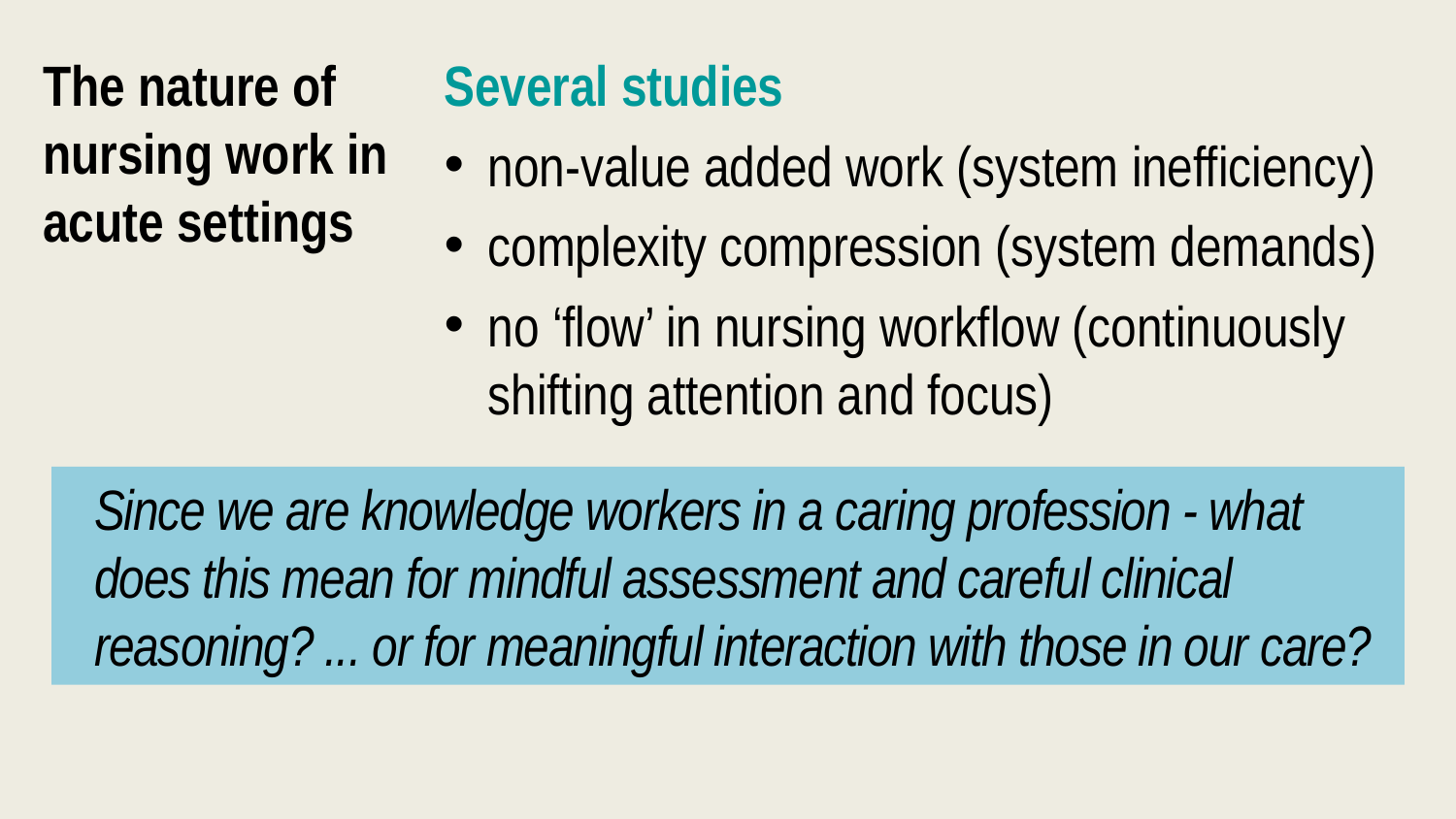

The nature of nursing work in acute settings
Several studies
non-value added work (system inefficiency)
complexity compression (system demands)
no ‘flow’ in nursing workflow (continuously shifting attention and focus)
Since we are knowledge workers in a caring profession - what does this mean for mindful assessment and careful clinical reasoning? ... or for meaningful interaction with those in our care?